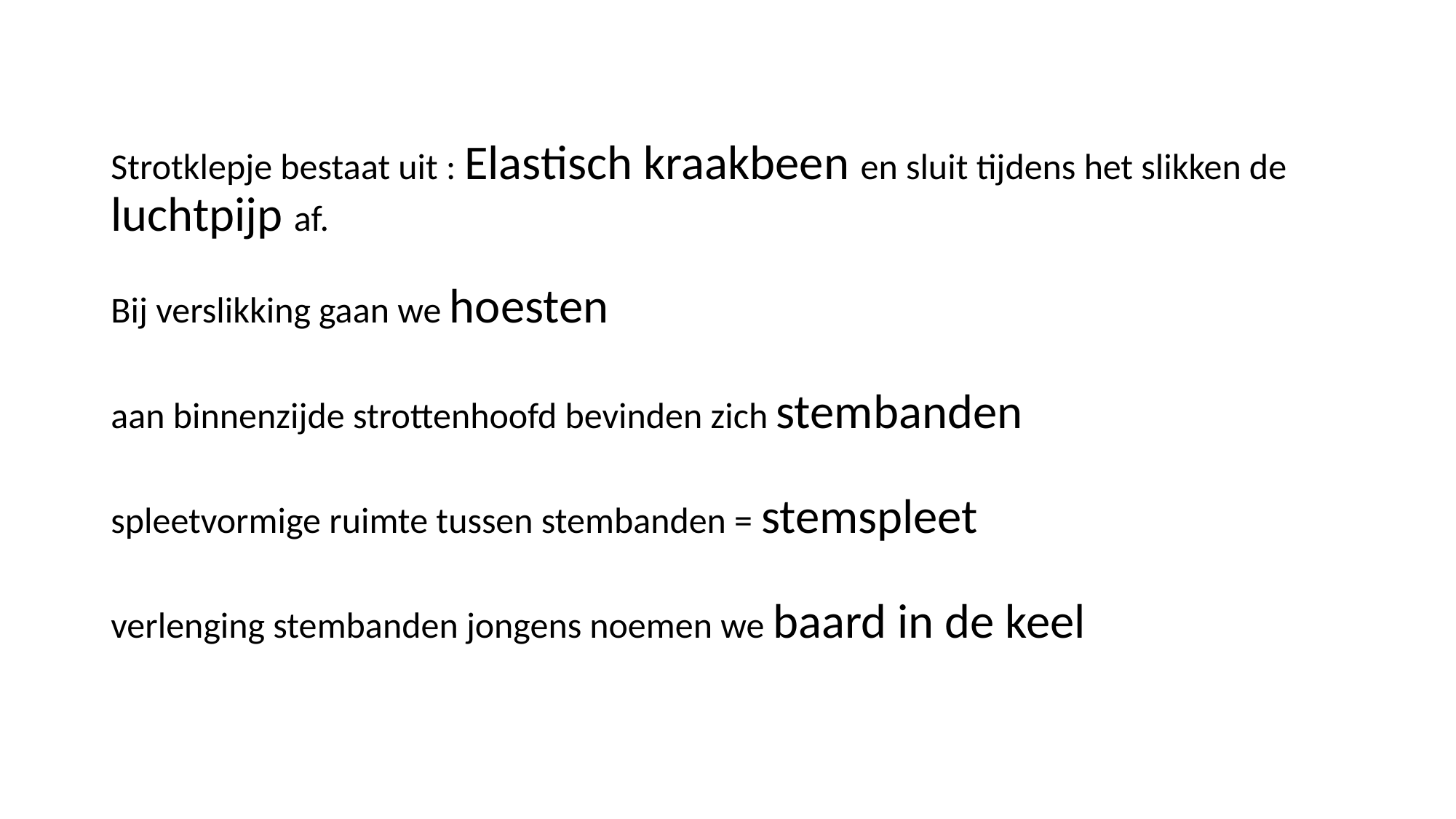

# Strotklepje bestaat uit : Elastisch kraakbeen en sluit tijdens het slikken de luchtpijp af. Bij verslikking gaan we hoesten aan binnenzijde strottenhoofd bevinden zich stembanden spleetvormige ruimte tussen stembanden = stemspleet verlenging stembanden jongens noemen we baard in de keel